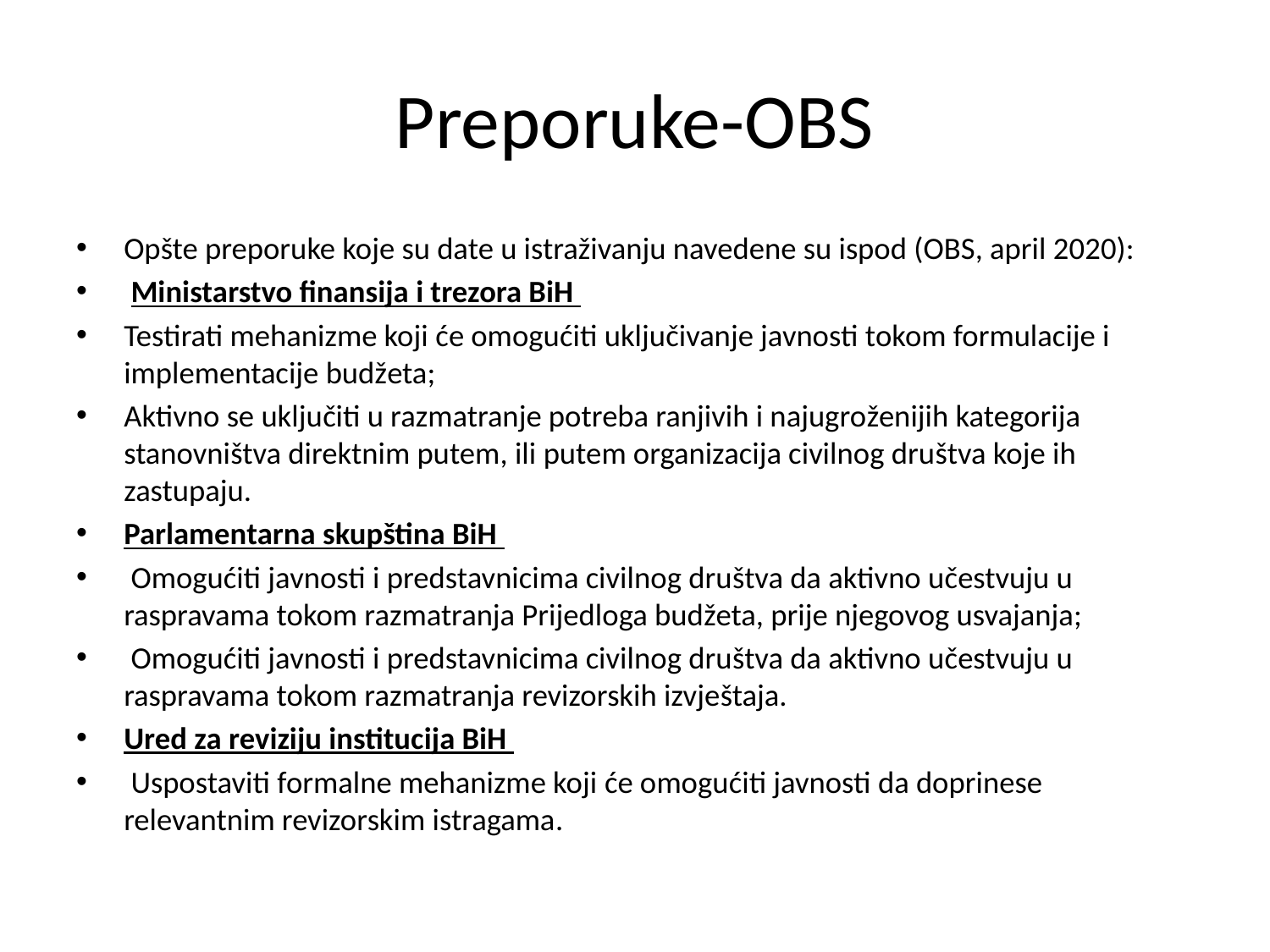

# Preporuke-OBS
Opšte preporuke koje su date u istraživanju navedene su ispod (OBS, april 2020):
 Ministarstvo finansija i trezora BiH
Testirati mehanizme koji će omogućiti uključivanje javnosti tokom formulacije i implementacije budžeta;
Aktivno se uključiti u razmatranje potreba ranjivih i najugroženijih kategorija stanovništva direktnim putem, ili putem organizacija civilnog društva koje ih zastupaju.
Parlamentarna skupština BiH
 Omogućiti javnosti i predstavnicima civilnog društva da aktivno učestvuju u raspravama tokom razmatranja Prijedloga budžeta, prije njegovog usvajanja;
 Omogućiti javnosti i predstavnicima civilnog društva da aktivno učestvuju u raspravama tokom razmatranja revizorskih izvještaja.
Ured za reviziju institucija BiH
 Uspostaviti formalne mehanizme koji će omogućiti javnosti da doprinese relevantnim revizorskim istragama.